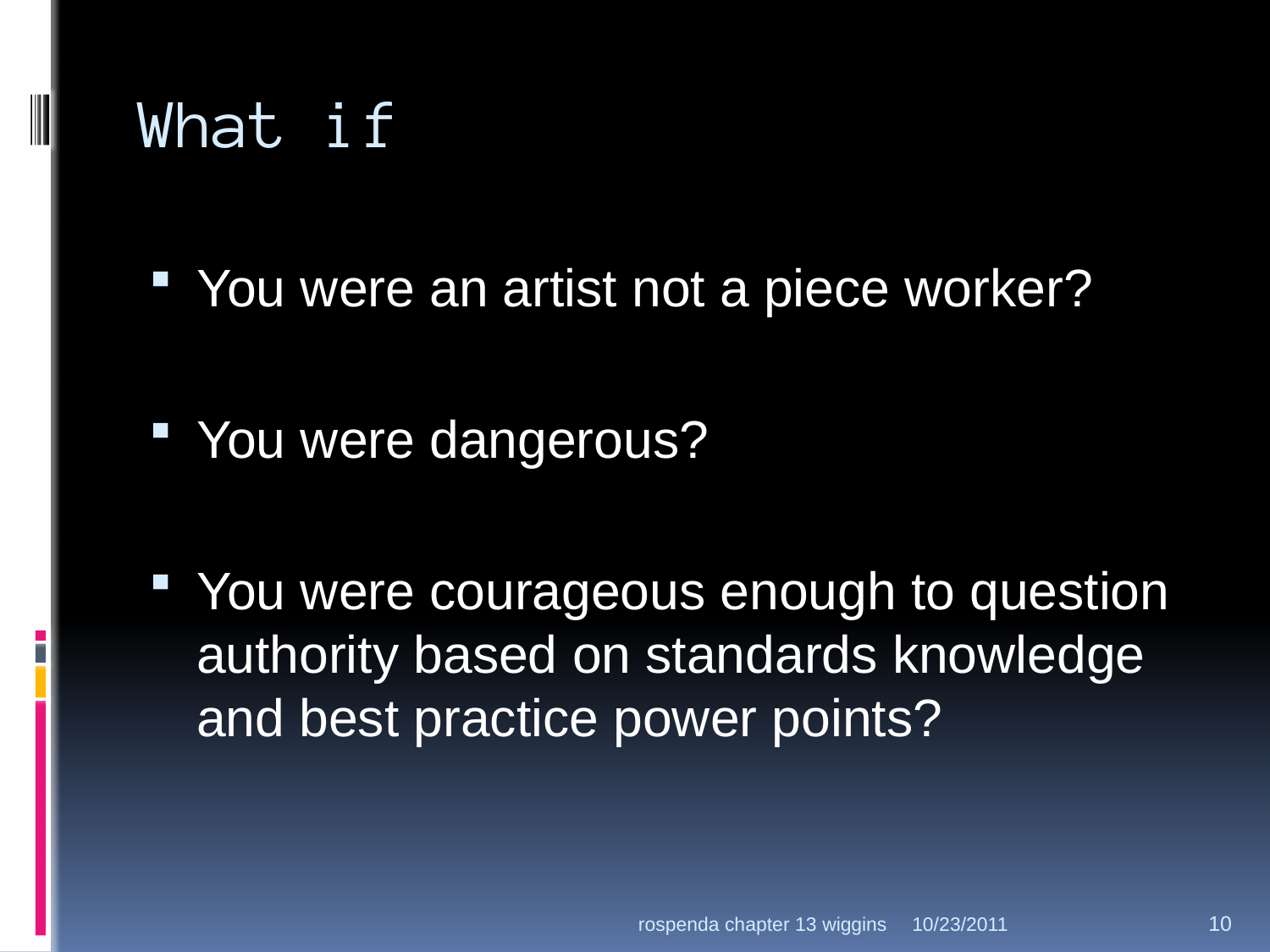

# What if
You were an artist not a piece worker?

You were dangerous?

You were courageous enough to question authority based on standards knowledge and best practice power points?
rospenda chapter 13 wiggins
10/23/2011
10